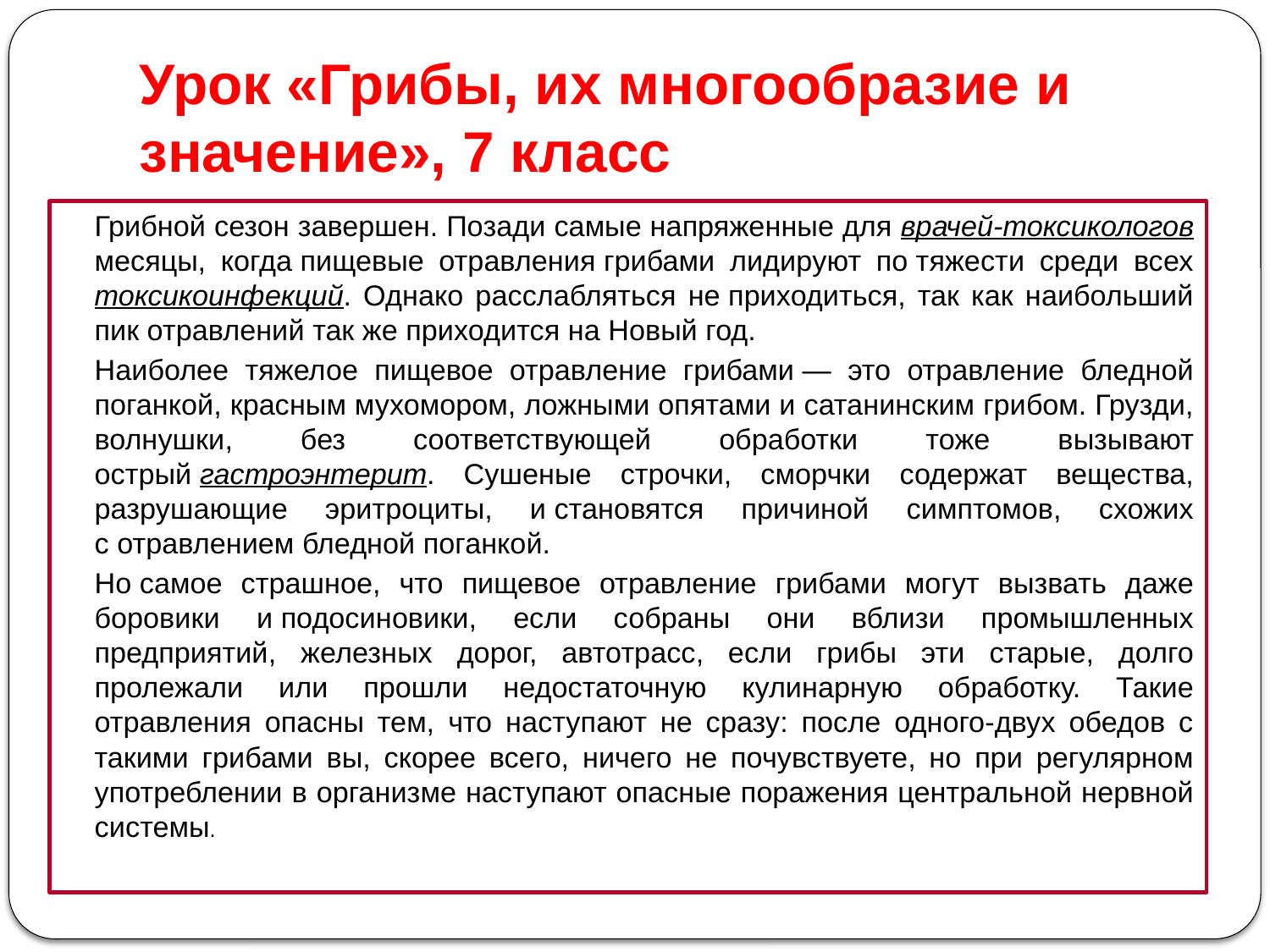

# Урок «Грибы, их многообразие и значение», 7 класс
		Грибной сезон завершен. Позади самые напряженные для врачей-токсикологов месяцы, когда пищевые отравления грибами лидируют по тяжести среди всех токсикоинфекций. Однако расслабляться не приходиться, так как наибольший пик отравлений так же приходится на Новый год.
		Наиболее тяжелое пищевое отравление грибами — это отравление бледной поганкой, красным мухомором, ложными опятами и сатанинским грибом. Грузди, волнушки, без соответствующей обработки тоже вызывают острый гастроэнтерит. Сушеные строчки, сморчки содержат вещества, разрушающие эритроциты, и становятся причиной симптомов, схожих с отравлением бледной поганкой.
		Но самое страшное, что пищевое отравление грибами могут вызвать даже боровики и подосиновики, если собраны они вблизи промышленных предприятий, железных дорог, автотрасс, если грибы эти старые, долго пролежали или прошли недостаточную кулинарную обработку. Такие отравления опасны тем, что наступают не сразу: после одного-двух обедов с такими грибами вы, скорее всего, ничего не почувствуете, но при регулярном употреблении в организме наступают опасные поражения центральной нервной системы.